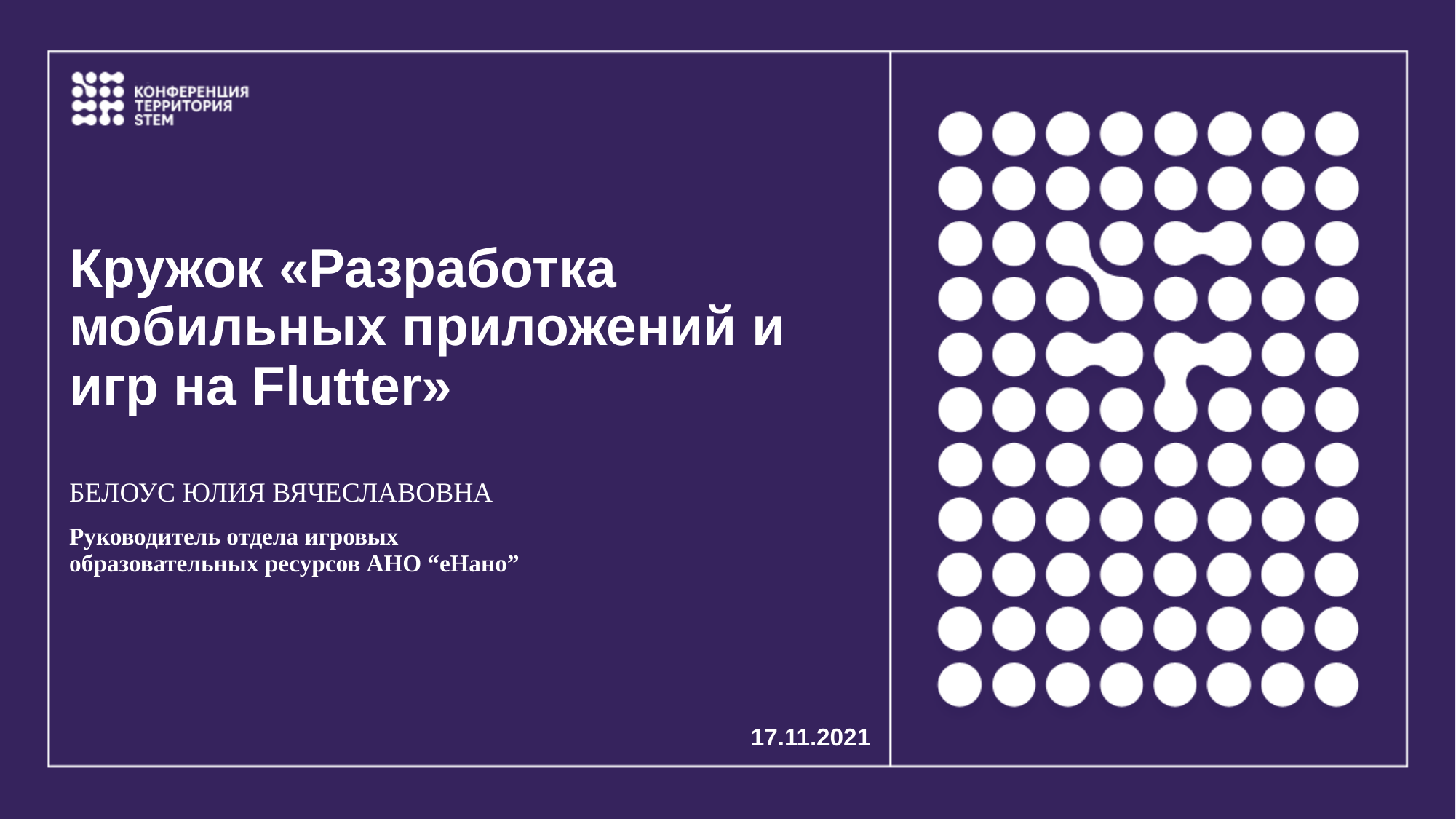

# Кружок «Разработка мобильных приложений и игр на Flutter»
Белоус Юлия Вячеславовна
Руководитель отдела игровых образовательных ресурсов АНО “еНано”
17.11.2021